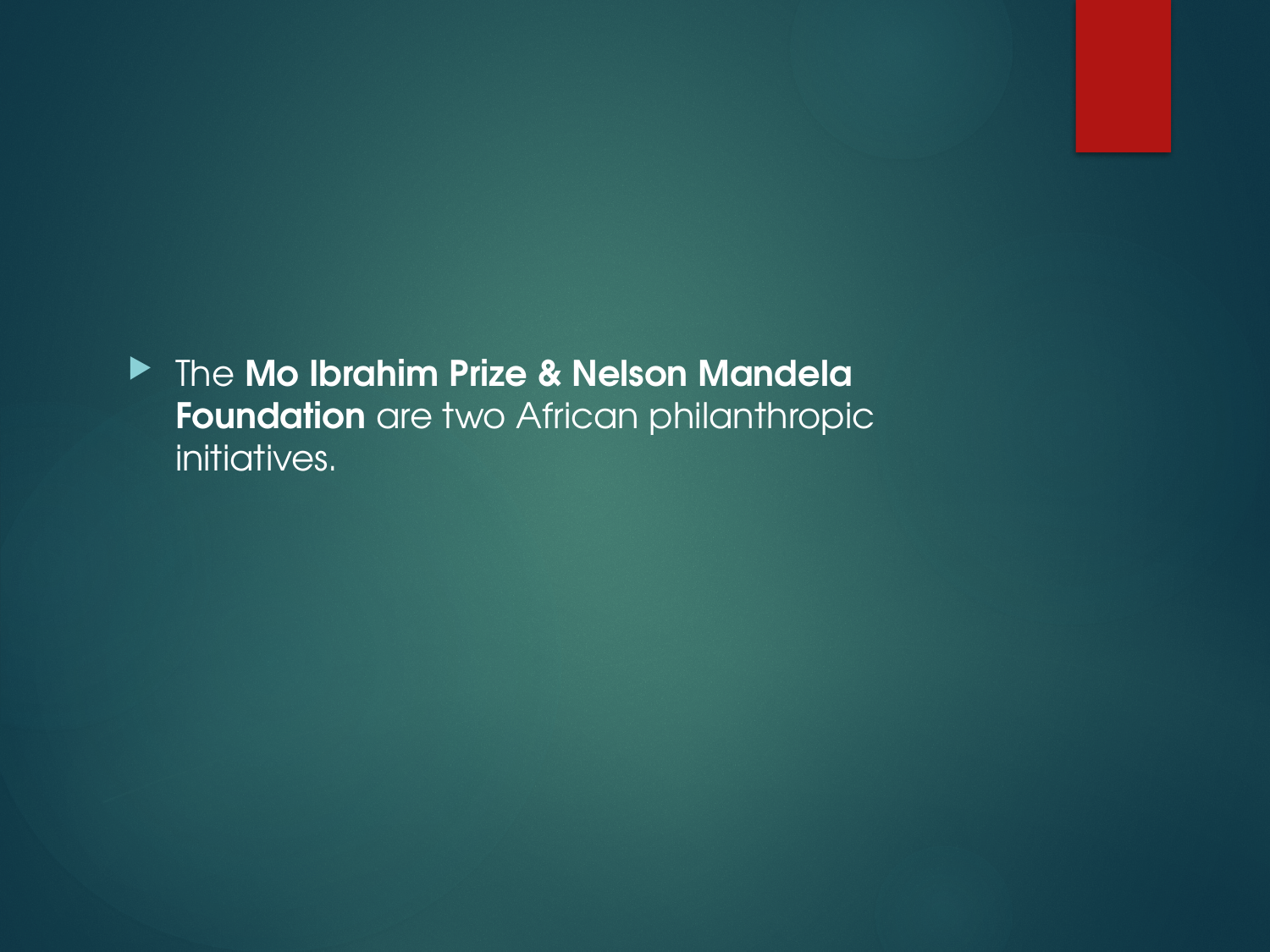

#

The Mo Ibrahim Prize & Nelson Mandela Foundation are two African philanthropic initiatives.